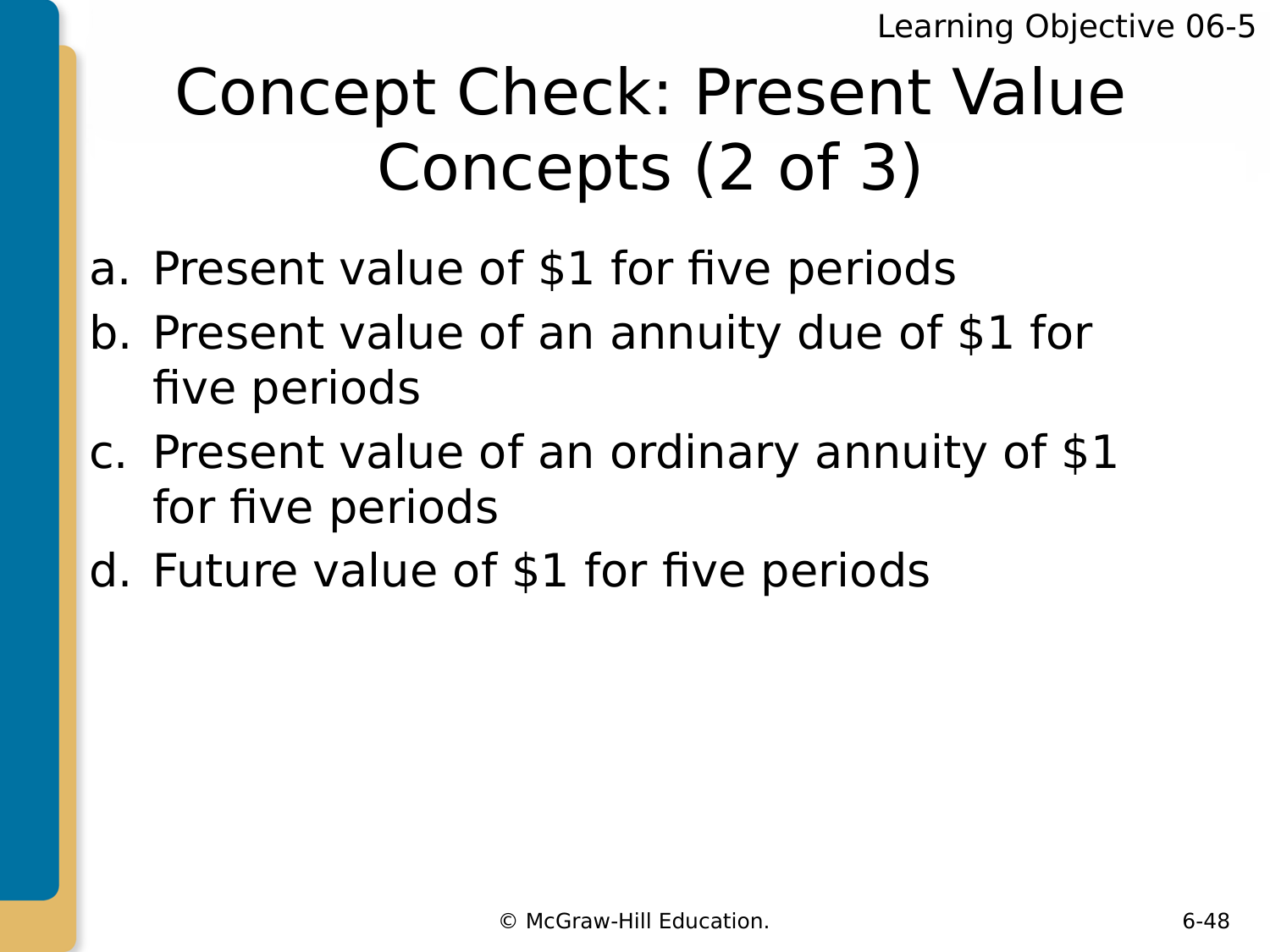

Learning Objective 06-5
# Concept Check: Present Value Concepts (2 of 3)
Present value of $1 for five periods
Present value of an annuity due of $1 for five periods
Present value of an ordinary annuity of $1 for five periods
Future value of $1 for five periods